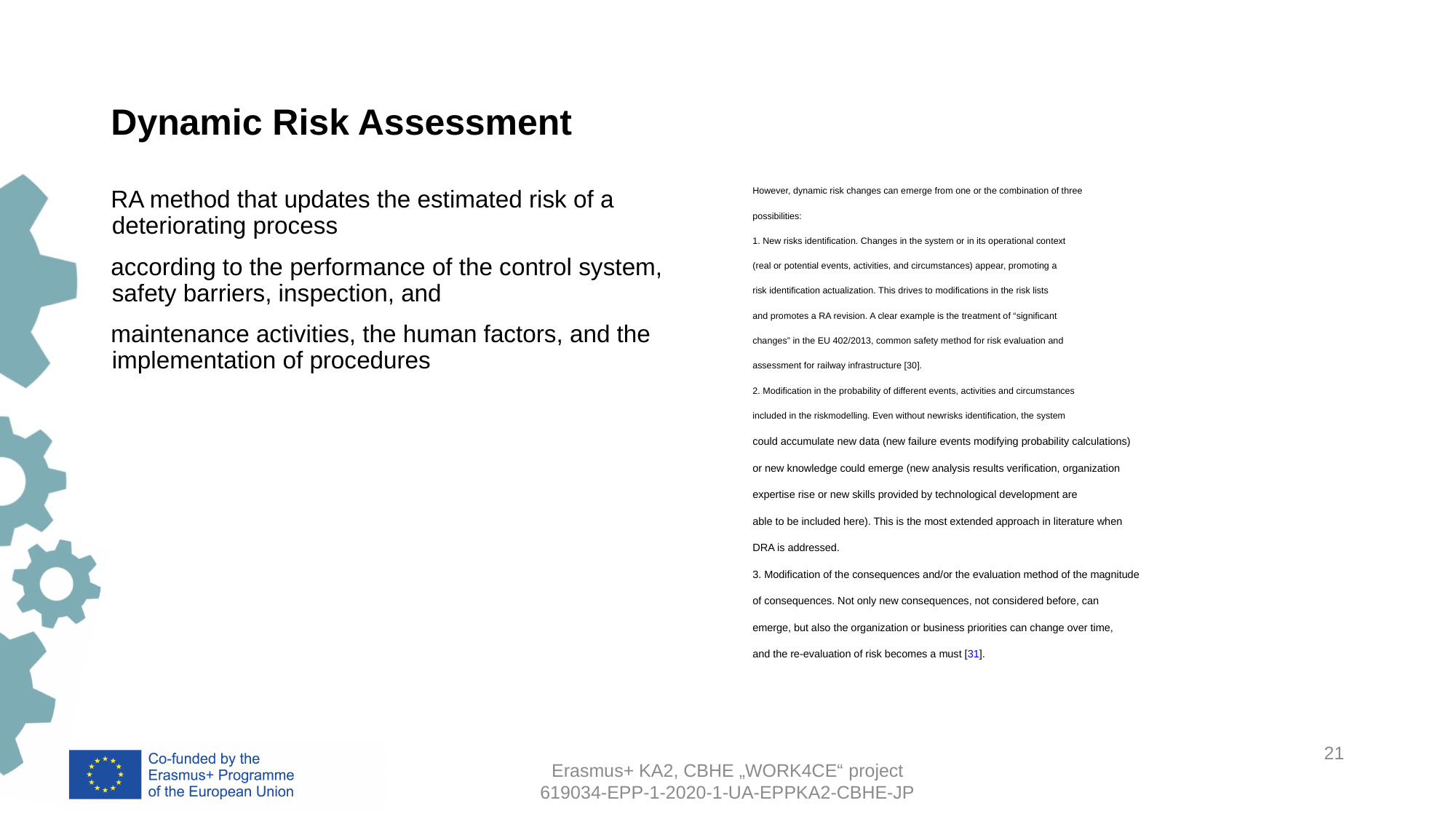

# Dynamic Risk Assessment
However, dynamic risk changes can emerge from one or the combination of three
possibilities:
1. New risks identification. Changes in the system or in its operational context
(real or potential events, activities, and circumstances) appear, promoting a
risk identification actualization. This drives to modifications in the risk lists
and promotes a RA revision. A clear example is the treatment of “significant
changes” in the EU 402/2013, common safety method for risk evaluation and
assessment for railway infrastructure [30].
2. Modification in the probability of different events, activities and circumstances
included in the riskmodelling. Even without newrisks identification, the system
could accumulate new data (new failure events modifying probability calculations)
or new knowledge could emerge (new analysis results verification, organization
expertise rise or new skills provided by technological development are
able to be included here). This is the most extended approach in literature when
DRA is addressed.
3. Modification of the consequences and/or the evaluation method of the magnitude
of consequences. Not only new consequences, not considered before, can
emerge, but also the organization or business priorities can change over time,
and the re-evaluation of risk becomes a must [31].
RA method that updates the estimated risk of a deteriorating process
according to the performance of the control system, safety barriers, inspection, and
maintenance activities, the human factors, and the implementation of procedures
21